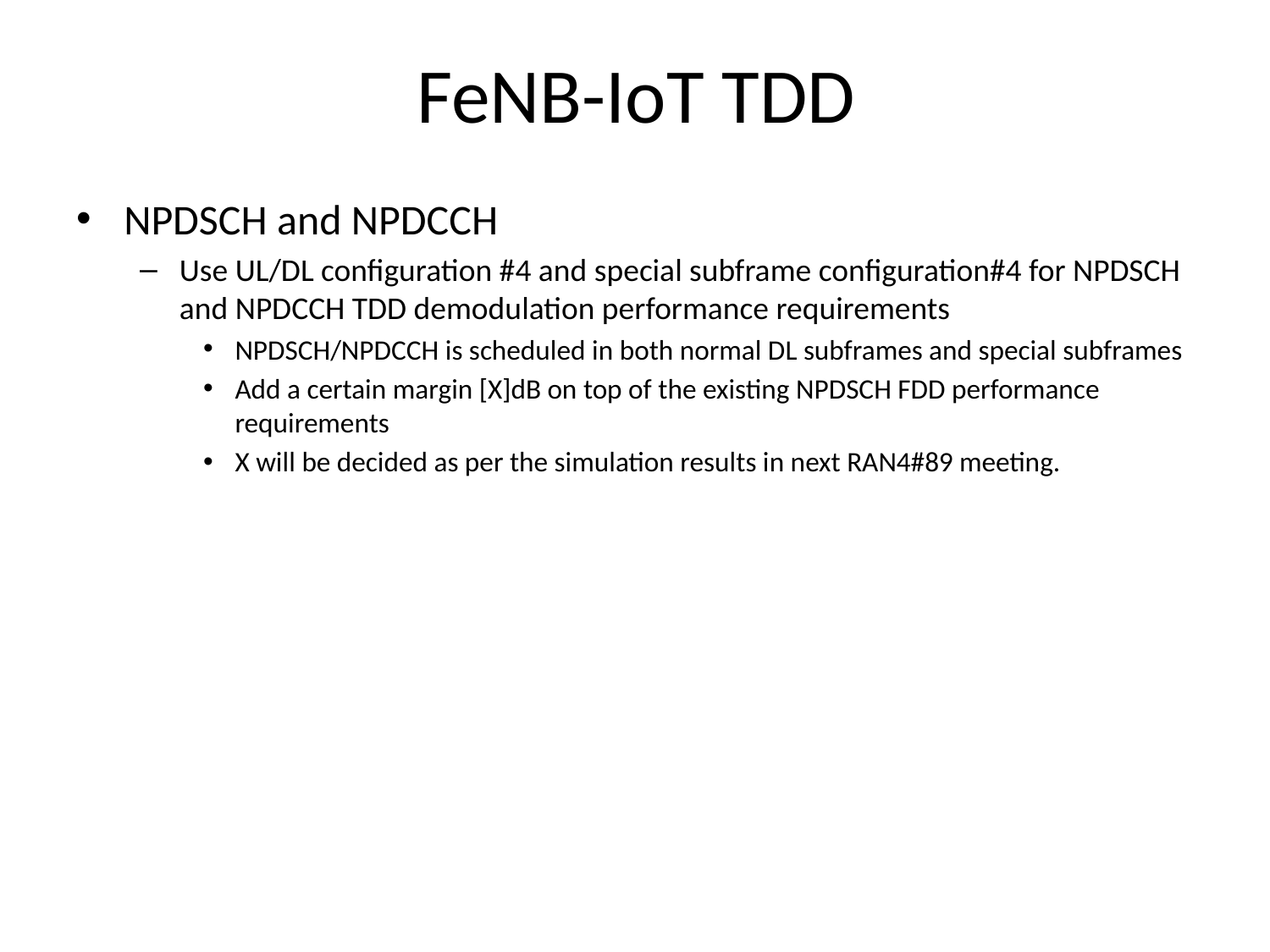

# FeNB-IoT TDD
NPDSCH and NPDCCH
Use UL/DL configuration #4 and special subframe configuration#4 for NPDSCH and NPDCCH TDD demodulation performance requirements
NPDSCH/NPDCCH is scheduled in both normal DL subframes and special subframes
Add a certain margin [X]dB on top of the existing NPDSCH FDD performance requirements
X will be decided as per the simulation results in next RAN4#89 meeting.